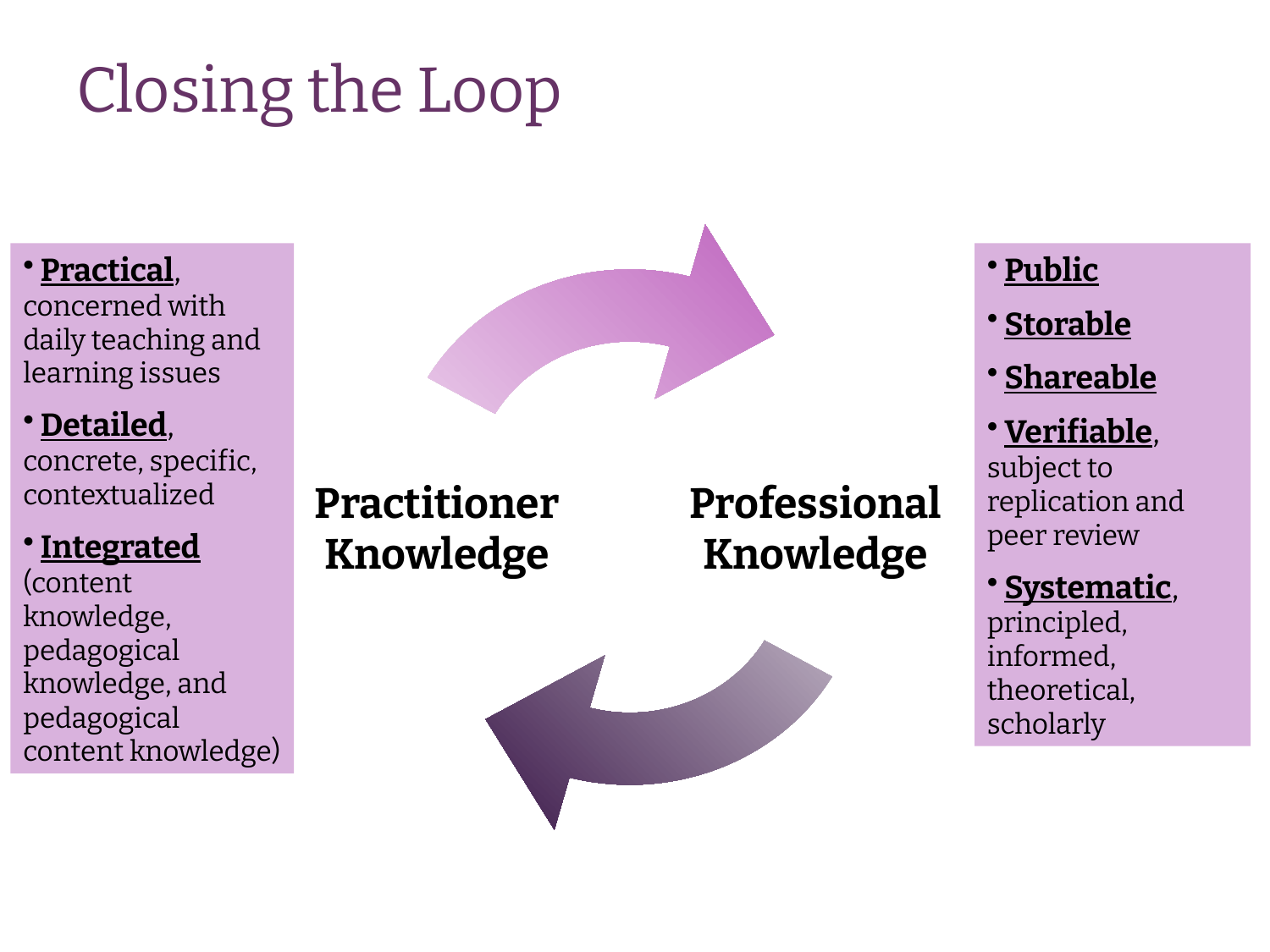

# Closing the Loop

Practitioner
Knowledge
Professional
Knowledge
 Practical, concerned with daily teaching and learning issues
 Detailed, concrete, specific, contextualized
 Integrated (content knowledge, pedagogical knowledge, and pedagogical content knowledge)
 Public
 Storable
 Shareable
 Verifiable, subject to replication and peer review
 Systematic, principled, informed, theoretical, scholarly